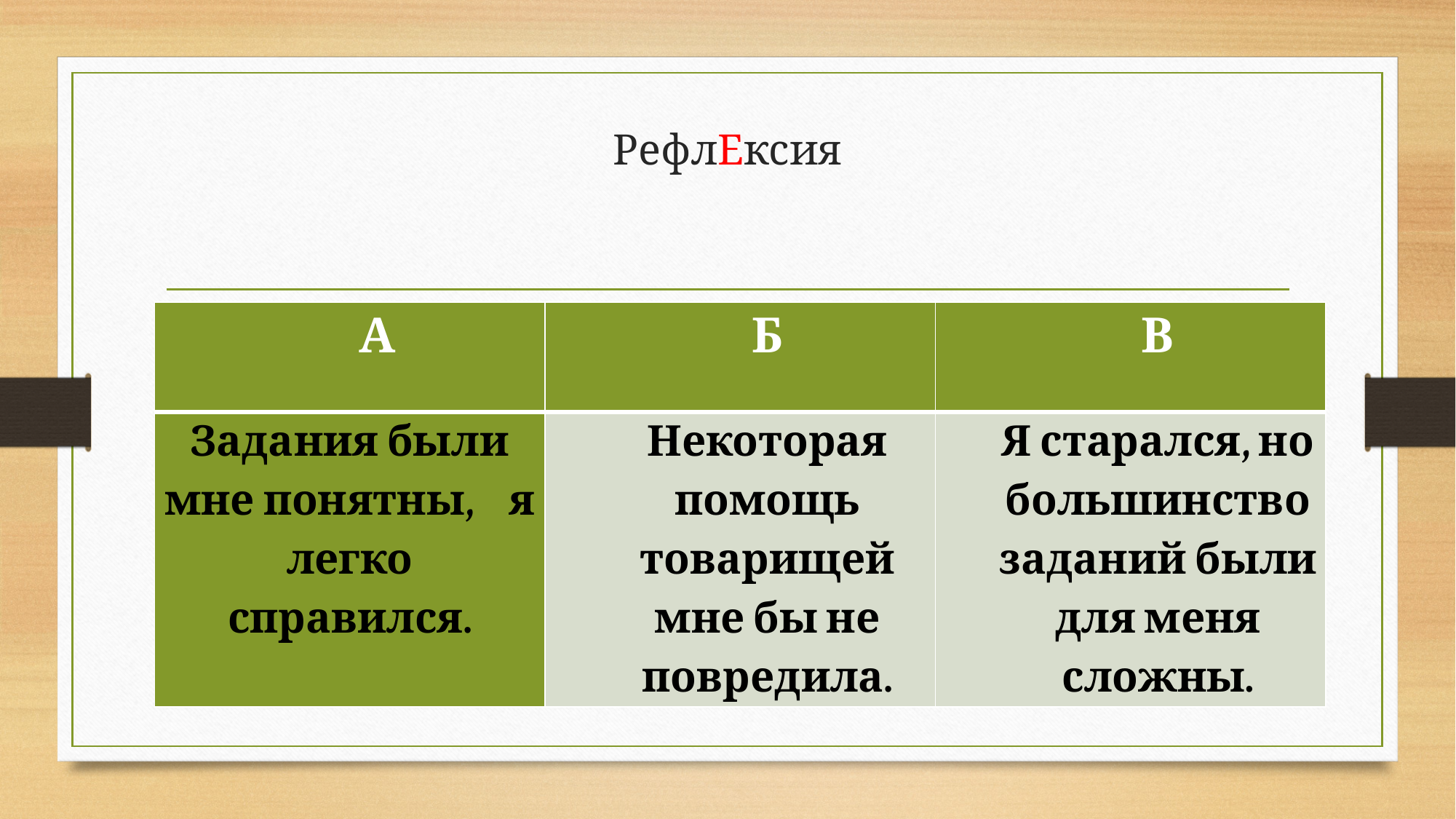

# РефлЕксия
| А | Б | В |
| --- | --- | --- |
| Задания были мне понятны, я легко справился. | Некоторая помощь товарищей мне бы не повредила. | Я старался, но большинство заданий были для меня сложны. |